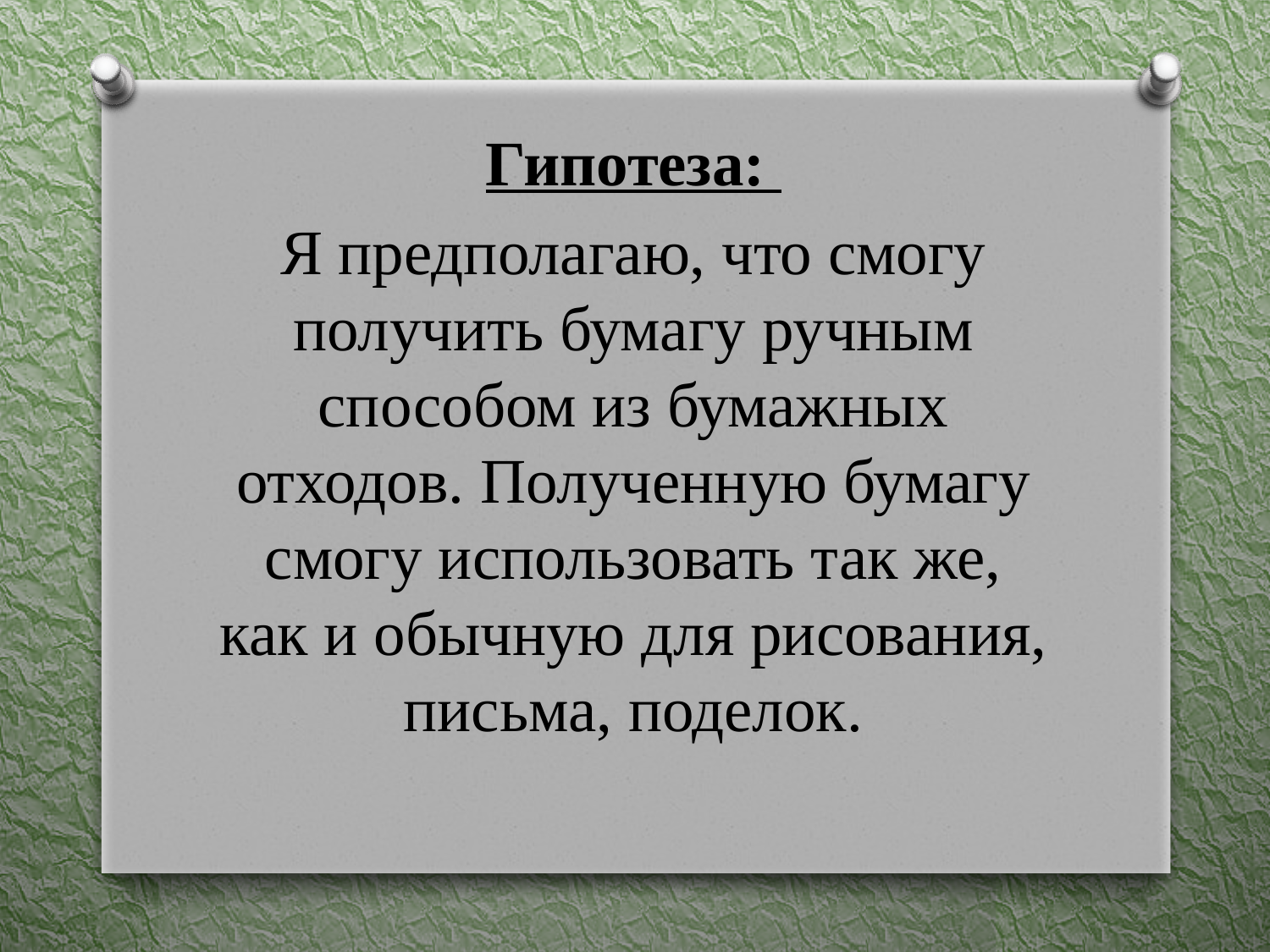

Гипотеза:
Я предполагаю, что смогу получить бумагу ручным способом из бумажных отходов. Полученную бумагу смогу использовать так же, как и обычную для рисования, письма, поделок.